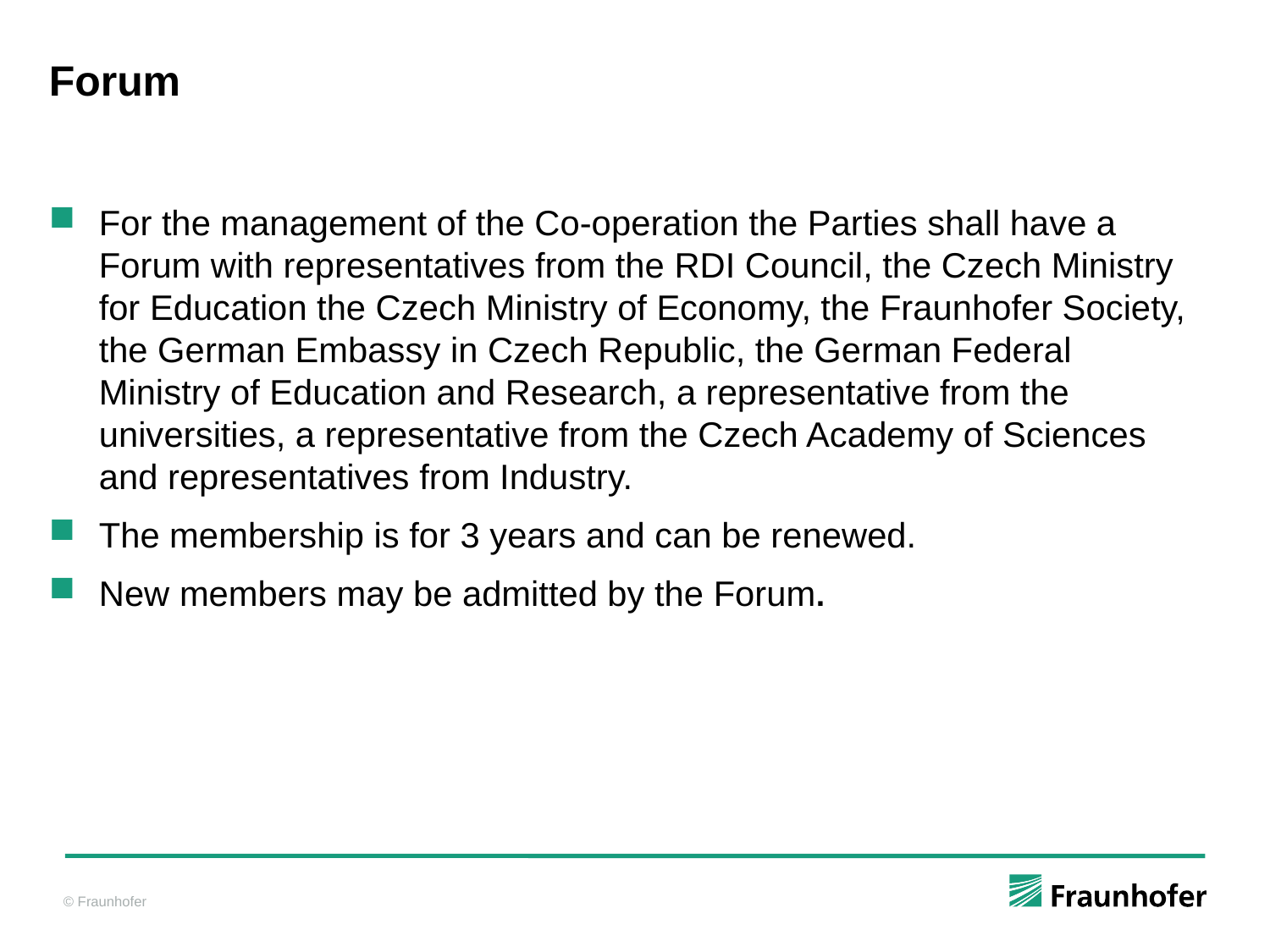

# Forum
For the management of the Co-operation the Parties shall have a Forum with representatives from the RDI Council, the Czech Ministry for Education the Czech Ministry of Economy, the Fraunhofer Society, the German Embassy in Czech Republic, the German Federal Ministry of Education and Research, a representative from the universities, a representative from the Czech Academy of Sciences and representatives from Industry.
The membership is for 3 years and can be renewed.
New members may be admitted by the Forum.